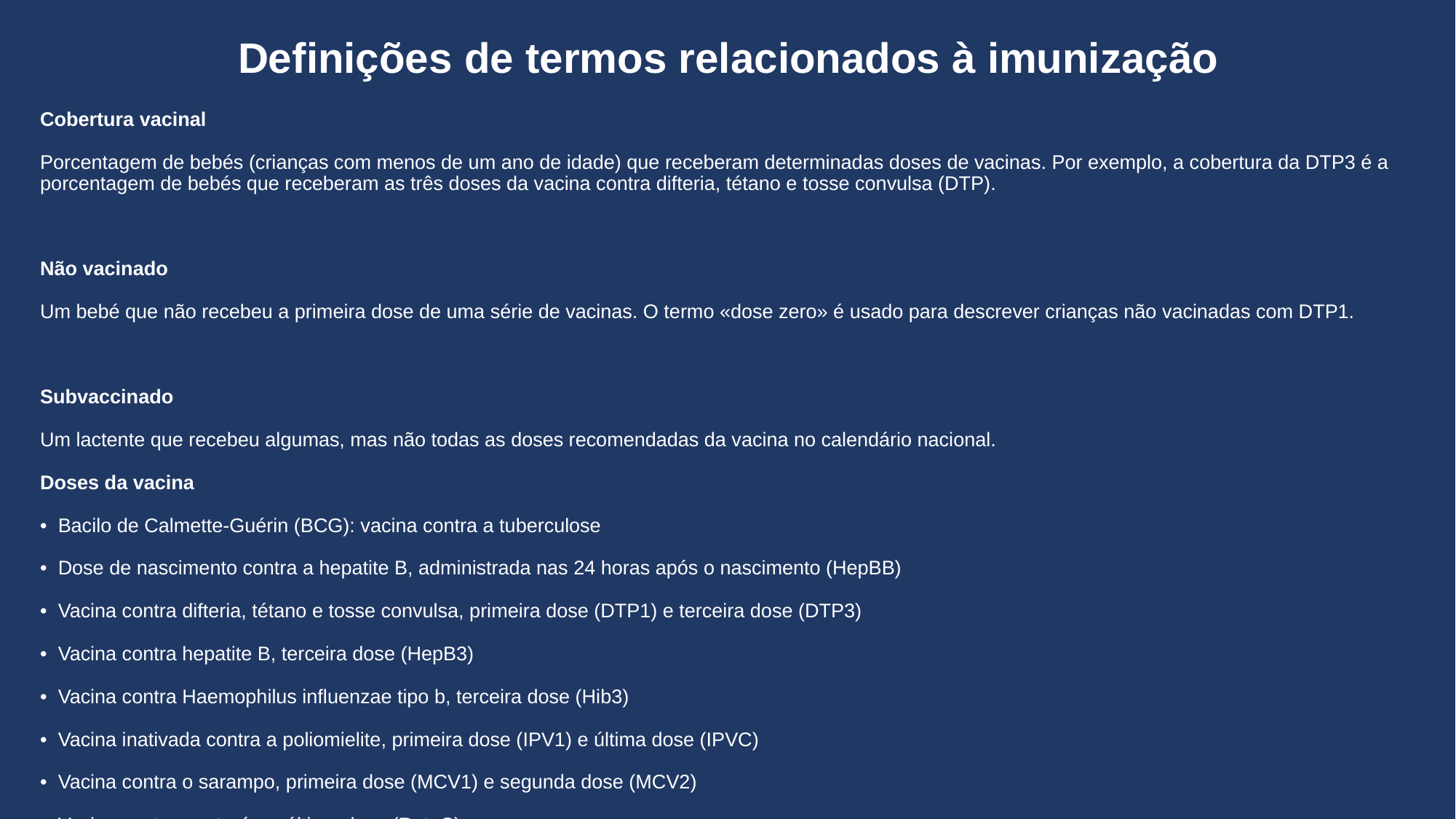

# Definições de termos relacionados à imunização
Cobertura vacinal
Porcentagem de bebés (crianças com menos de um ano de idade) que receberam determinadas doses de vacinas. Por exemplo, a cobertura da DTP3 é a porcentagem de bebés que receberam as três doses da vacina contra difteria, tétano e tosse convulsa (DTP).

Não vacinado
Um bebé que não recebeu a primeira dose de uma série de vacinas. O termo «dose zero» é usado para descrever crianças não vacinadas com DTP1.

Subvaccinado
Um lactente que recebeu algumas, mas não todas as doses recomendadas da vacina no calendário nacional.
Doses da vacina
•  Bacilo de Calmette-Guérin (BCG): vacina contra a tuberculose
•  Dose de nascimento contra a hepatite B, administrada nas 24 horas após o nascimento (HepBB)
•  Vacina contra difteria, tétano e tosse convulsa, primeira dose (DTP1) e terceira dose (DTP3)
•  Vacina contra hepatite B, terceira dose (HepB3)
•  Vacina contra Haemophilus influenzae tipo b, terceira dose (Hib3)
•  Vacina inativada contra a poliomielite, primeira dose (IPV1) e última dose (IPVC)
•  Vacina contra o sarampo, primeira dose (MCV1) e segunda dose (MCV2)
•  Vacina contra o rotavírus, última dose (RotaC)
•  Vacina pneumocócica, última dose (PCVC)
•  Vacina contra a febre amarela (YFV)
•  Vacina contra o papilomavírus humano, primeira dose (HPV1) e última dose (HPVc): vacina para proteger contra certos tipos de papilomavírus humano que podem causar cancro ou verrugas genitais

A Agenda de Imunização 2030 (IA2030)
A IA2030 é uma estratégia global aprovada pela Assembleia Mundial da Saúde com o objetivo de garantir que todas as pessoas, em todos os lugares e em todas as idades, beneficiem das vacinas para melhorar a saúde e o bem-estar até 2030. Centra-se no aumento da cobertura vacinal, equidade, sustentabilidade e preparação para pandemias, promovendo simultaneamente a imunização ao longo da vida e integrando a imunização com outros serviços de saúde.